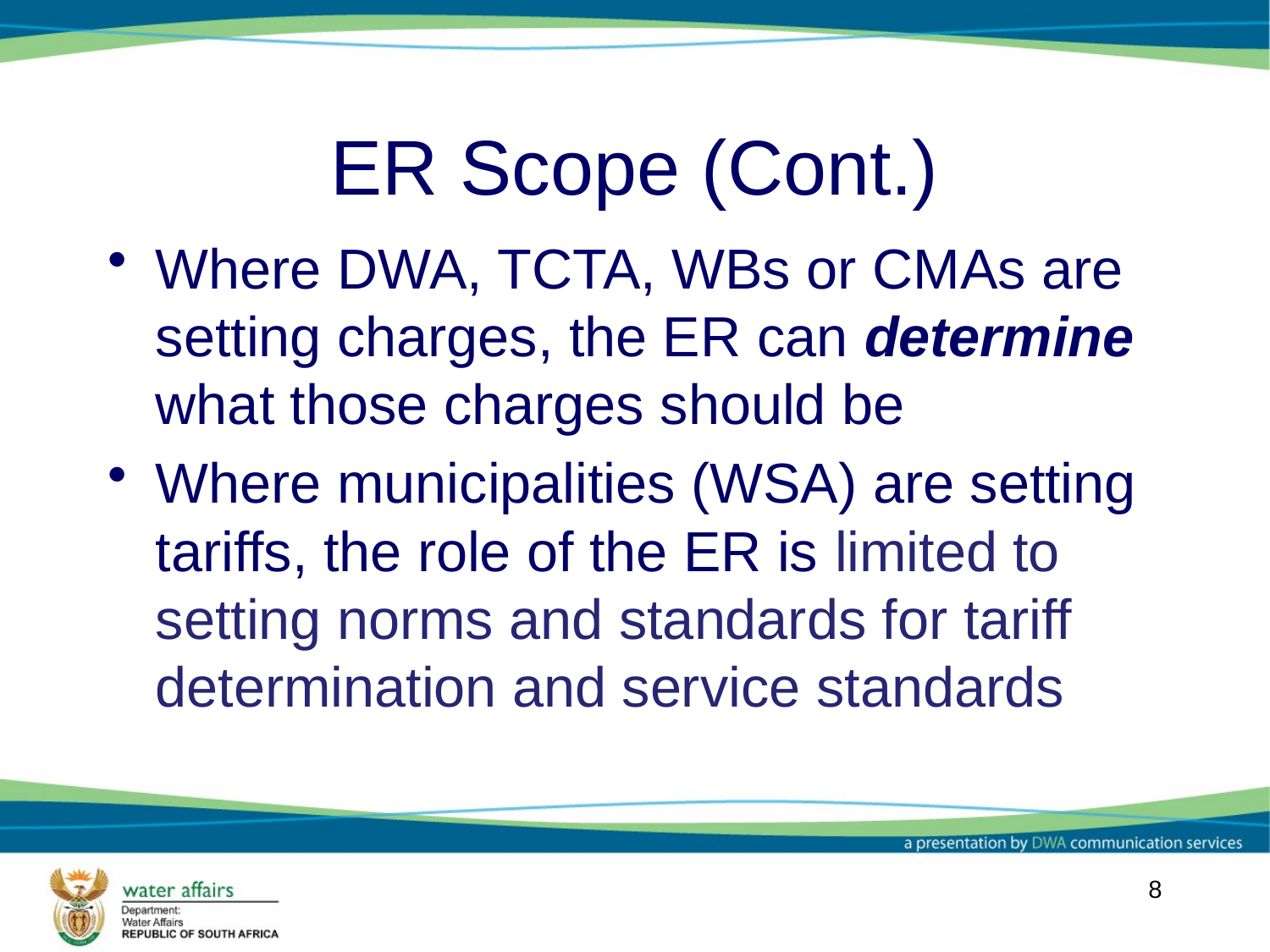

# ER Scope (Cont.)
Where DWA, TCTA, WBs or CMAs are setting charges, the ER can determine  what those charges should be
Where municipalities (WSA) are setting tariffs, the role of the ER is limited to setting norms and standards for tariff determination and service standards

8